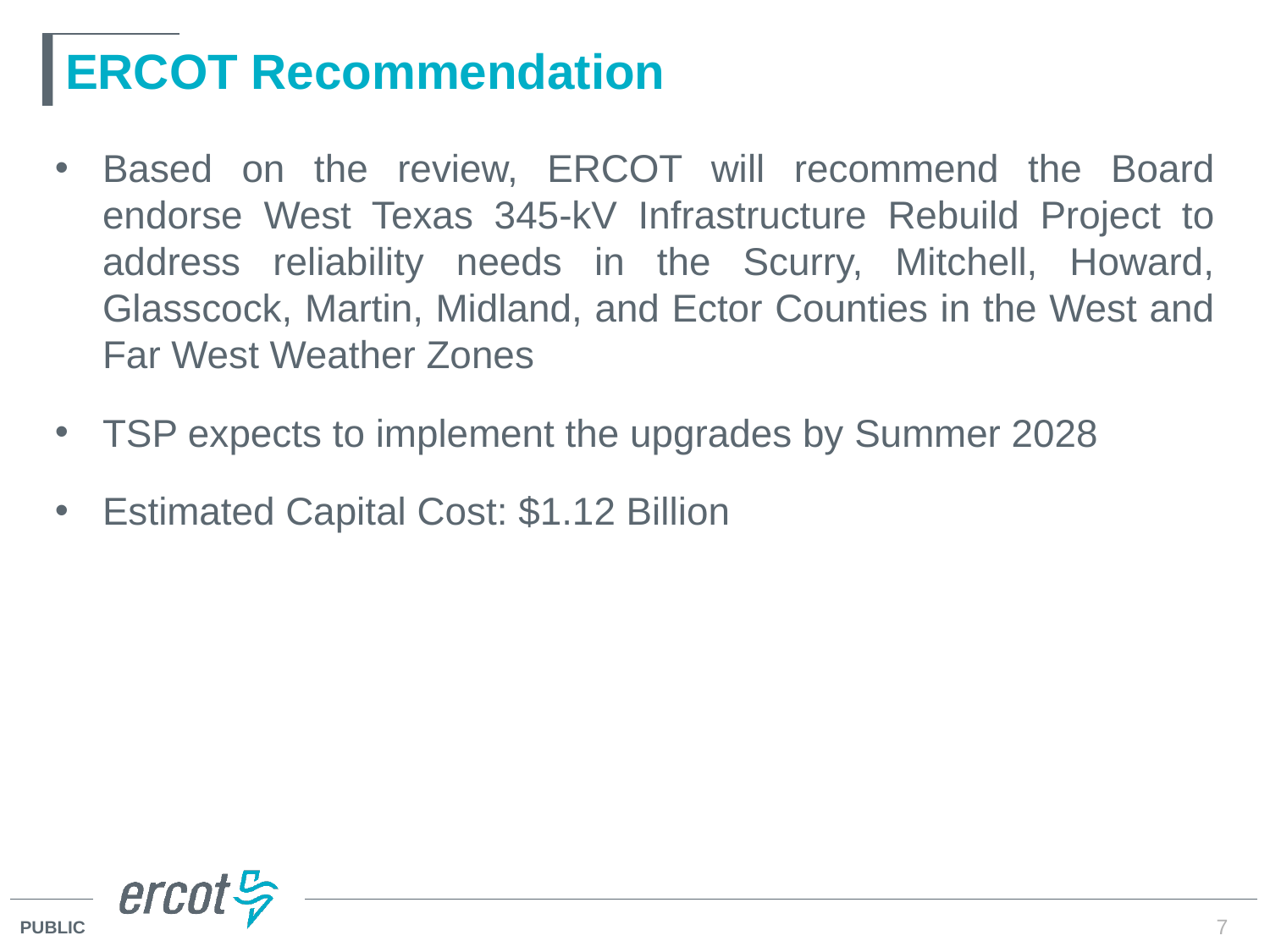

# ERCOT Recommendation
Based on the review, ERCOT will recommend the Board endorse West Texas 345-kV Infrastructure Rebuild Project to address reliability needs in the Scurry, Mitchell, Howard, Glasscock, Martin, Midland, and Ector Counties in the West and Far West Weather Zones
TSP expects to implement the upgrades by Summer 2028
Estimated Capital Cost: $1.12 Billion
7